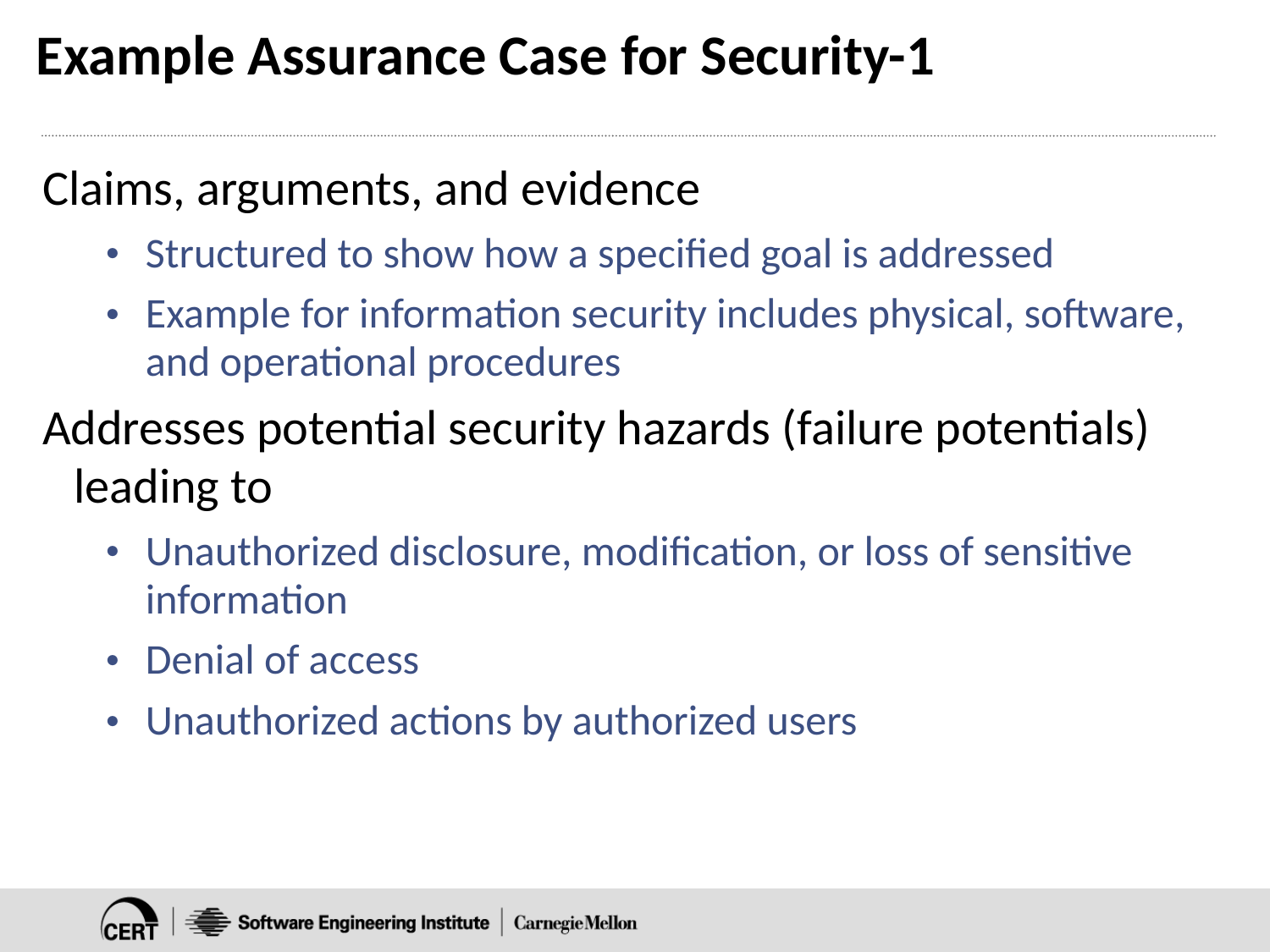

# Example Assurance Case for Security-1
Claims, arguments, and evidence
Structured to show how a specified goal is addressed
Example for information security includes physical, software, and operational procedures
Addresses potential security hazards (failure potentials) leading to
Unauthorized disclosure, modification, or loss of sensitive information
Denial of access
Unauthorized actions by authorized users